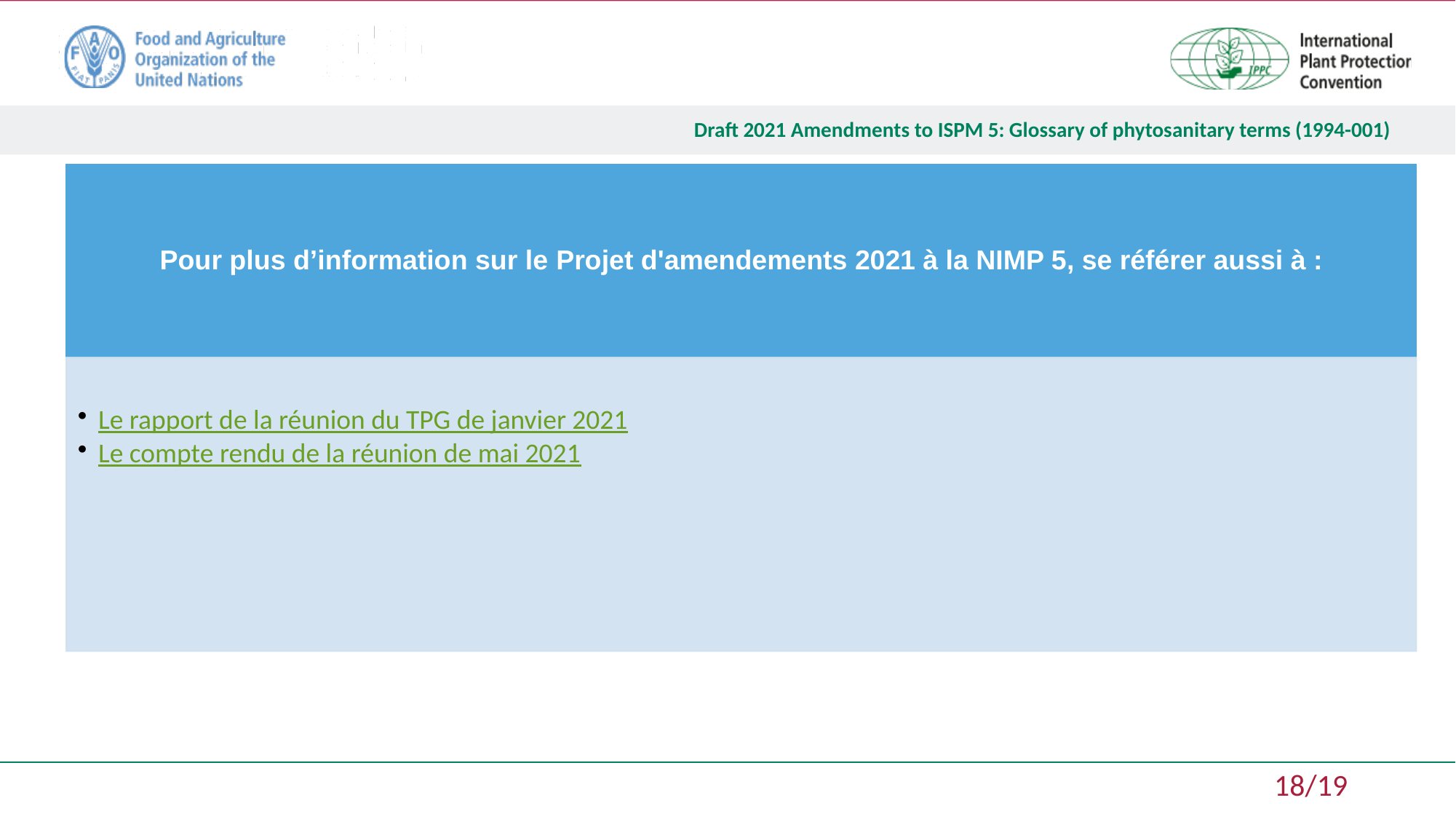

Pour plus d’information sur le Projet d'amendements 2021 à la NIMP 5, se référer aussi à :

Le rapport de la réunion du TPG de janvier 2021
Le compte rendu de la réunion de mai 2021